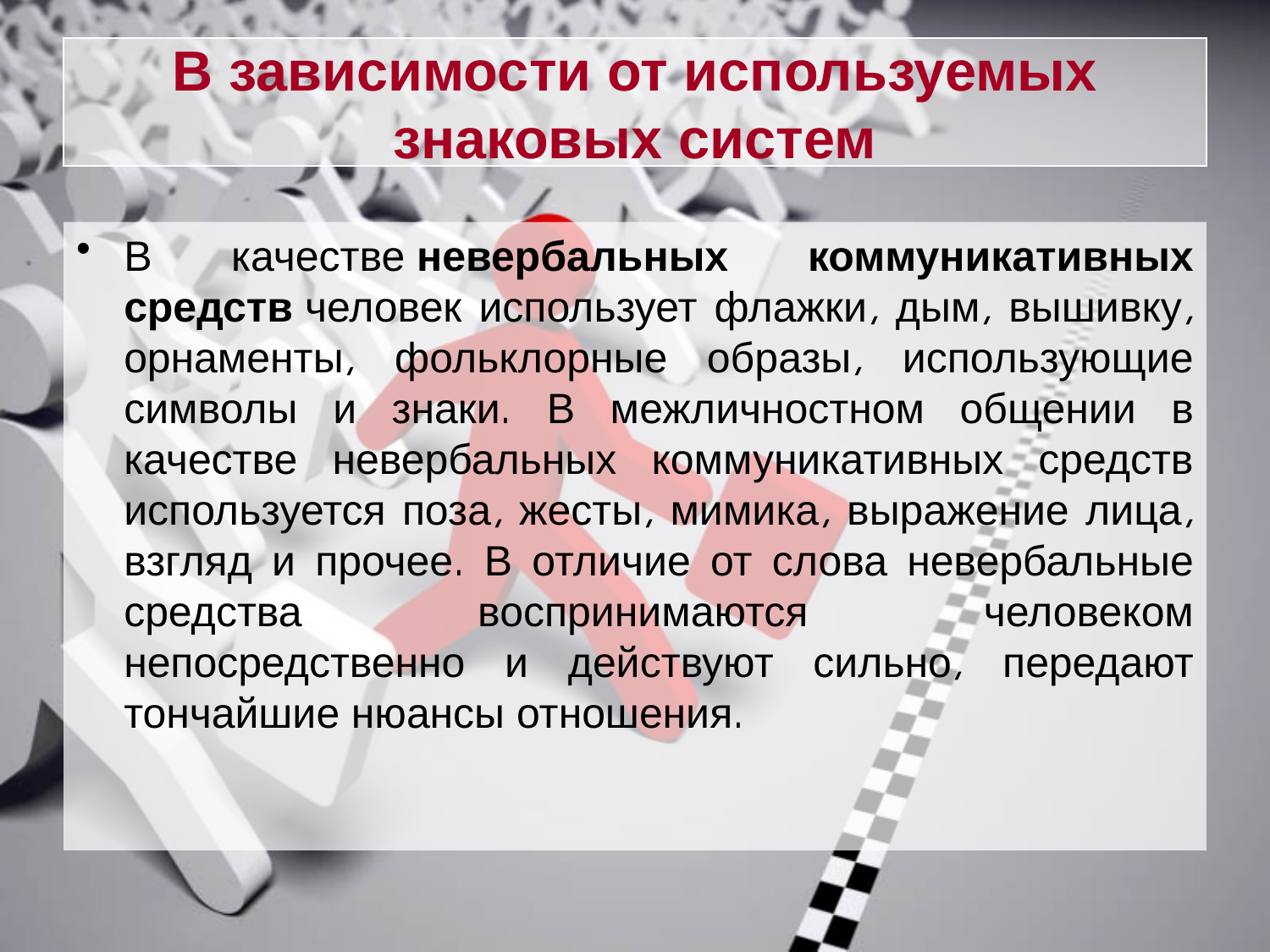

# В зависимости от используемых знаковых систем
В качестве невербальных коммуникативных средств человек использует флажки, дым, вышивку, орнаменты, фольклорные образы, использующие символы и знаки. В межличностном общении в качестве невербальных коммуникативных средств используется поза, жесты, мимика, выражение лица, взгляд и прочее. В отличие от слова невербальные средства воспринимаются человеком непосредственно и действуют сильно, передают тончайшие нюансы отношения.